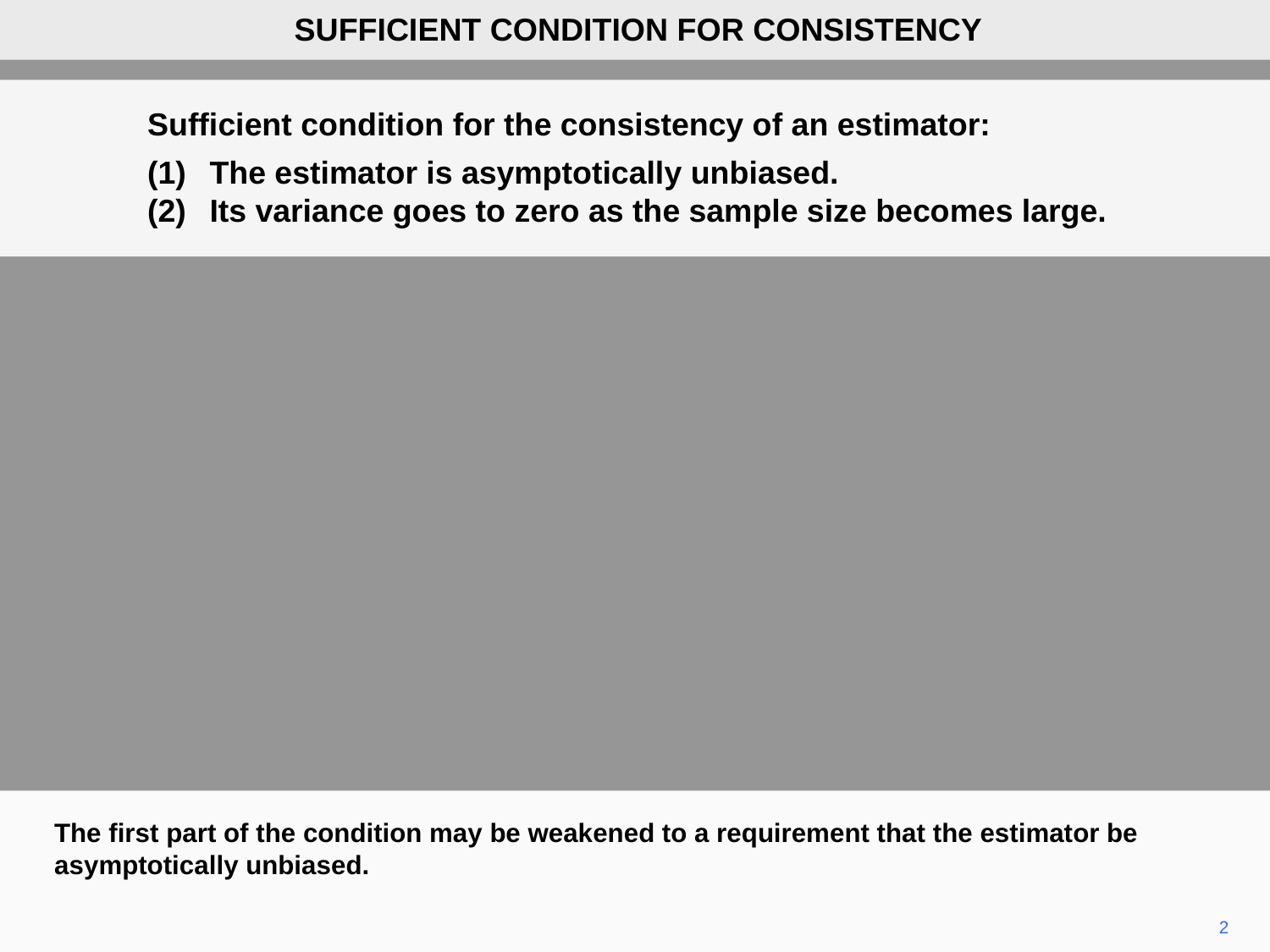

SUFFICIENT CONDITION FOR CONSISTENCY

Sufficient condition for the consistency of an estimator:
(1)	The estimator is asymptotically unbiased.
(2)	Its variance goes to zero as the sample size becomes large.

The first part of the condition may be weakened to a requirement that the estimator be asymptotically unbiased.
2